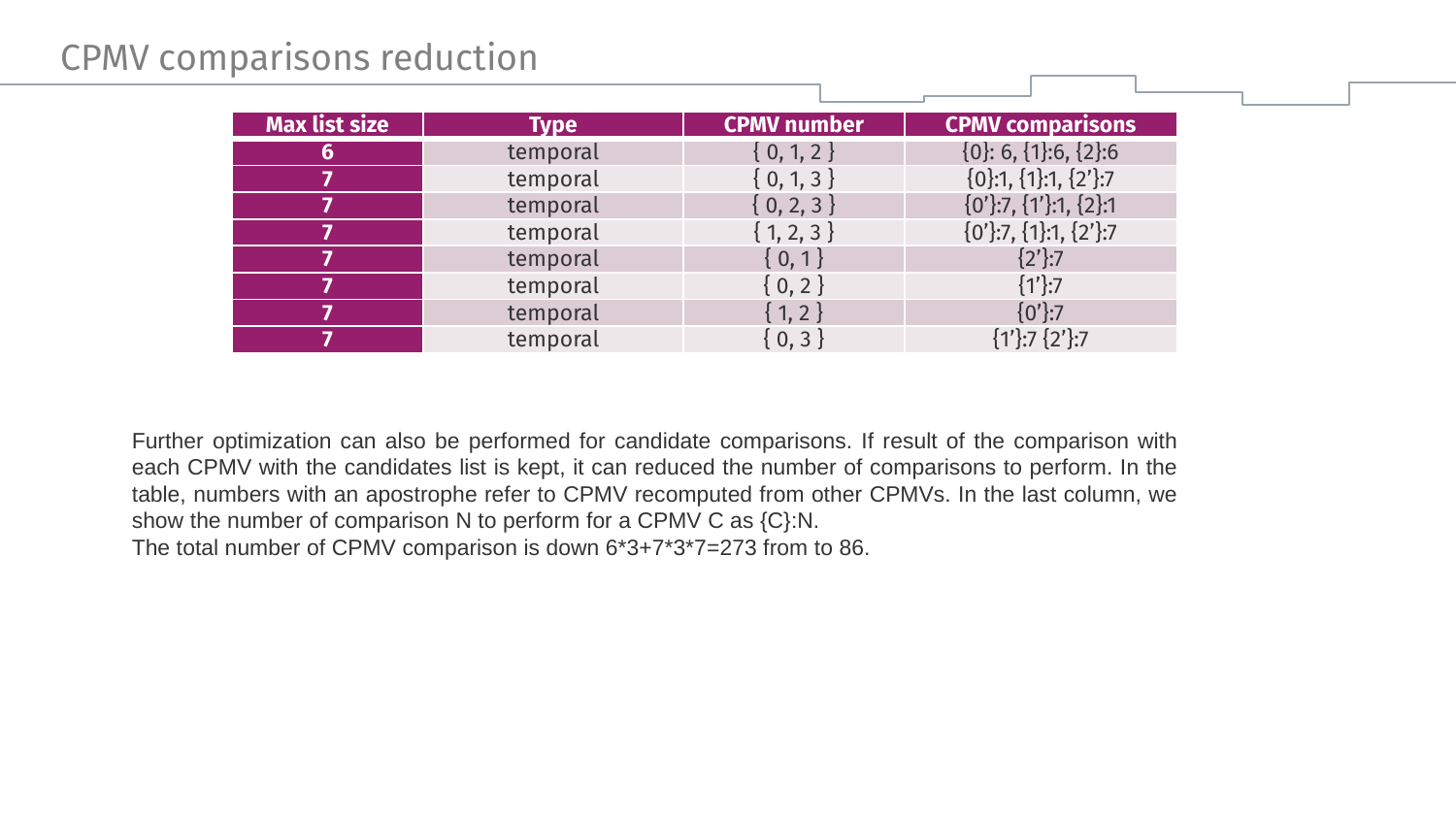

# CPMV comparisons reduction
| Max list size | Type | CPMV number | CPMV comparisons |
| --- | --- | --- | --- |
| 6 | temporal | { 0, 1, 2 } | {0}: 6, {1}:6, {2}:6 |
| 7 | temporal | { 0, 1, 3 } | {0}:1, {1}:1, {2’}:7 |
| 7 | temporal | { 0, 2, 3 } | {0’}:7, {1’}:1, {2}:1 |
| 7 | temporal | { 1, 2, 3 } | {0’}:7, {1}:1, {2’}:7 |
| 7 | temporal | { 0, 1 } | {2’}:7 |
| 7 | temporal | { 0, 2 } | {1’}:7 |
| 7 | temporal | { 1, 2 } | {0’}:7 |
| 7 | temporal | { 0, 3 } | {1’}:7 {2’}:7 |
Further optimization can also be performed for candidate comparisons. If result of the comparison with each CPMV with the candidates list is kept, it can reduced the number of comparisons to perform. In the table, numbers with an apostrophe refer to CPMV recomputed from other CPMVs. In the last column, we show the number of comparison N to perform for a CPMV C as {C}:N.
The total number of CPMV comparison is down 6*3+7*3*7=273 from to 86.